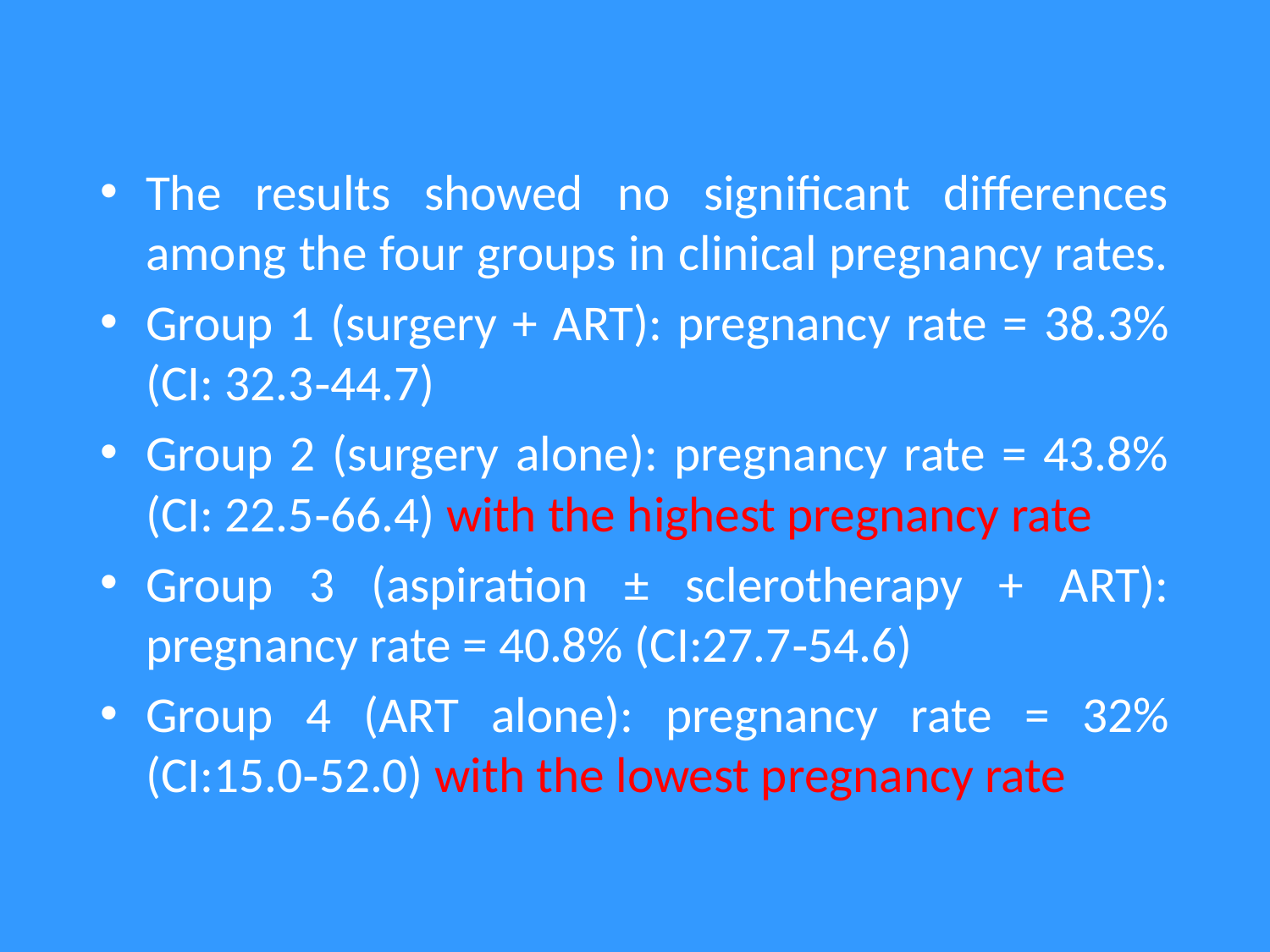

The results showed no significant differences among the four groups in clinical pregnancy rates.
Group 1 (surgery + ART): pregnancy rate = 38.3% (CI: 32.3‐44.7)
Group 2 (surgery alone): pregnancy rate = 43.8% (CI: 22.5‐66.4) with the highest pregnancy rate
Group 3 (aspiration ± sclerotherapy + ART): pregnancy rate = 40.8% (CI:27.7‐54.6)
Group 4 (ART alone): pregnancy rate = 32% (CI:15.0‐52.0) with the lowest pregnancy rate